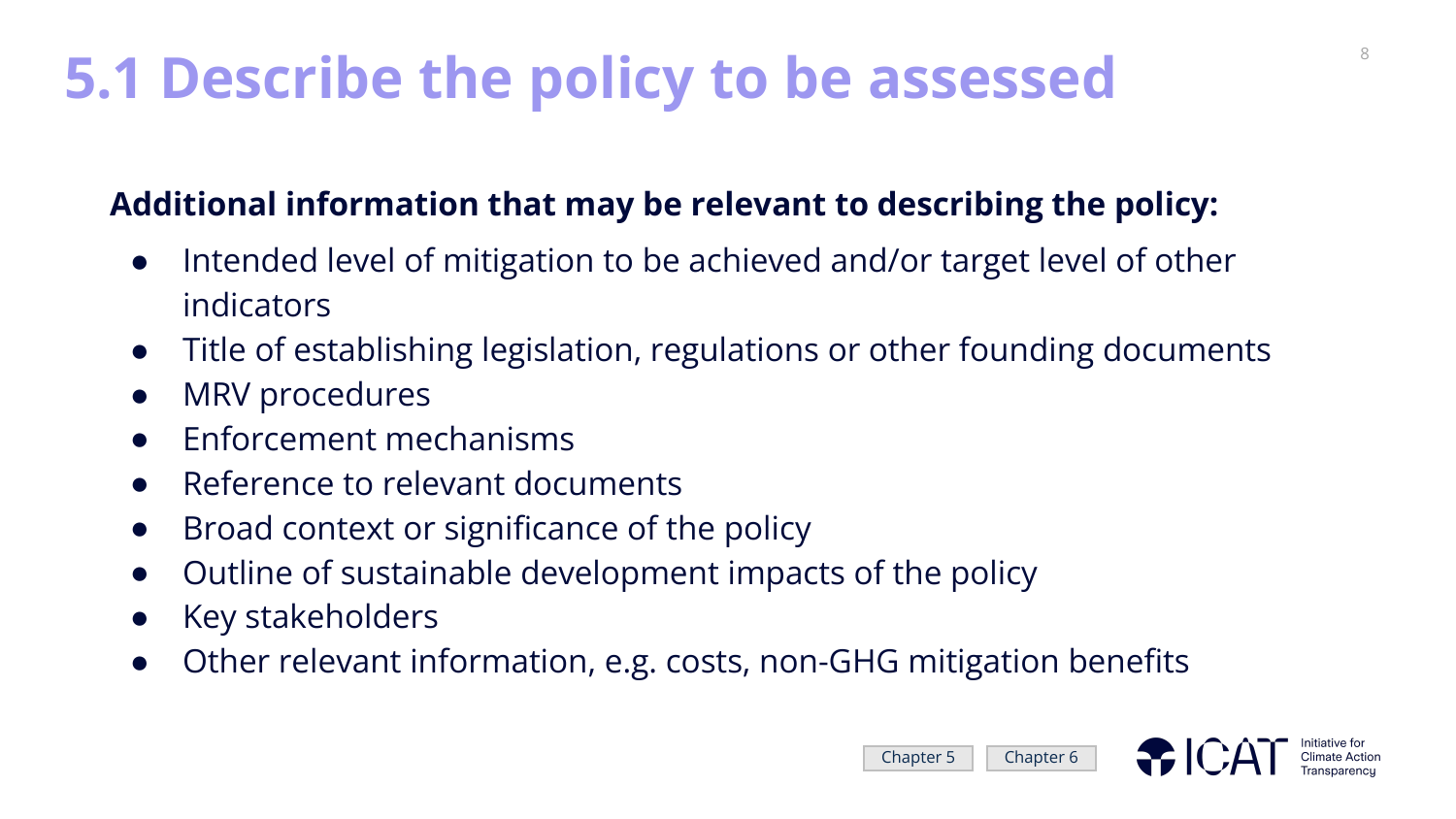

# 5.1 Describe the policy to be assessed
Additional information that may be relevant to describing the policy:
Intended level of mitigation to be achieved and/or target level of other indicators
Title of establishing legislation, regulations or other founding documents
MRV procedures
Enforcement mechanisms
Reference to relevant documents
Broad context or significance of the policy
Outline of sustainable development impacts of the policy
Key stakeholders
Other relevant information, e.g. costs, non-GHG mitigation benefits
Chapter 5
Chapter 6